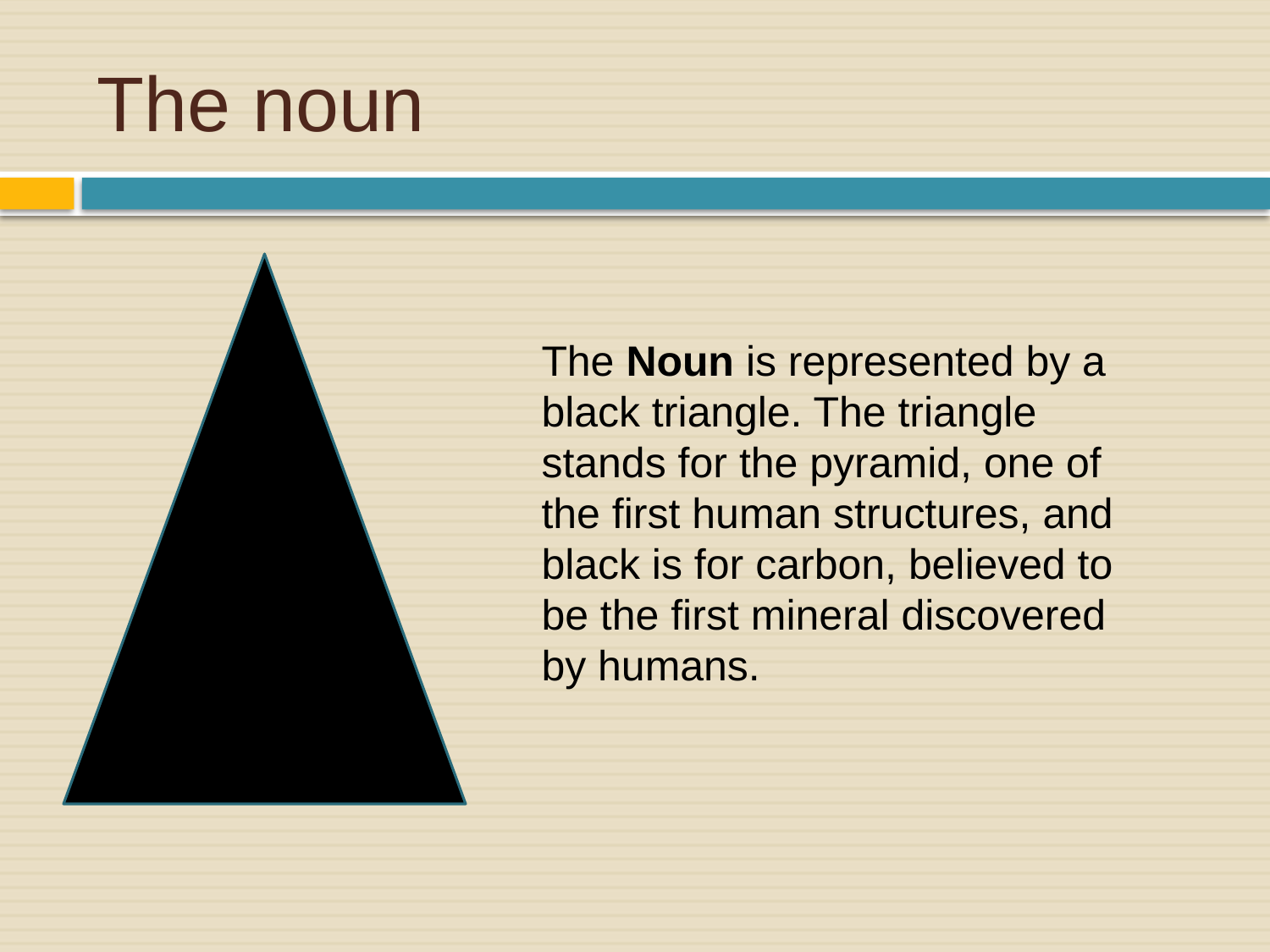

# The noun

The Noun is represented by a black triangle. The triangle stands for the pyramid, one of the first human structures, and black is for carbon, believed to be the first mineral discovered by humans.